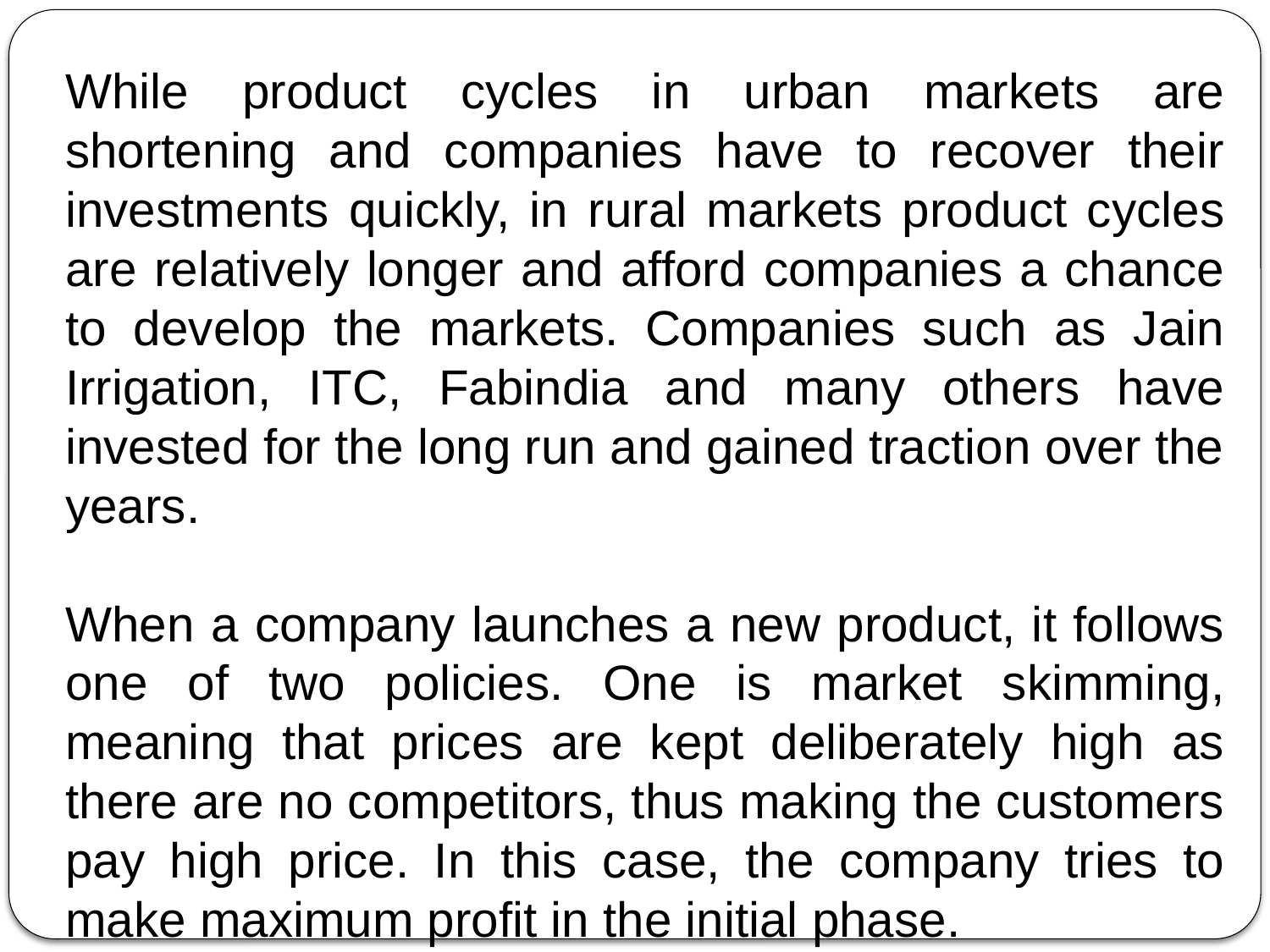

While product cycles in urban markets are shortening and companies have to recover their investments quickly, in rural markets product cycles are relatively longer and afford companies a chance to develop the markets. Companies such as Jain Irrigation, ITC, Fabindia and many others have invested for the long run and gained traction over the years.

When a company launches a new product, it follows one of two policies. One is market skimming, meaning that prices are kept deliberately high as there are no competitors, thus making the customers pay high price. In this case, the company tries to make maximum profit in the initial phase.